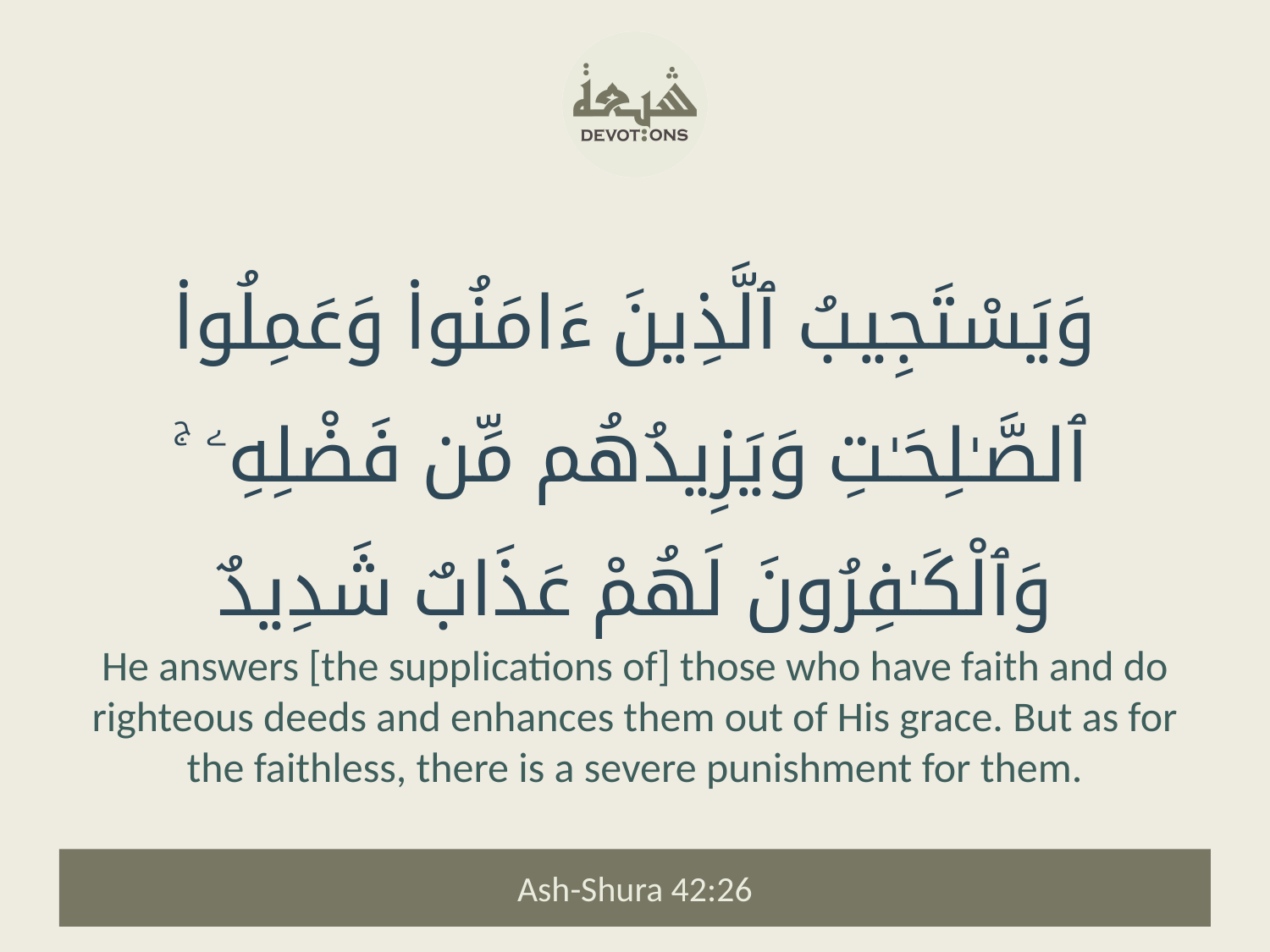

وَيَسْتَجِيبُ ٱلَّذِينَ ءَامَنُوا۟ وَعَمِلُوا۟ ٱلصَّـٰلِحَـٰتِ وَيَزِيدُهُم مِّن فَضْلِهِۦ ۚ وَٱلْكَـٰفِرُونَ لَهُمْ عَذَابٌ شَدِيدٌ
He answers [the supplications of] those who have faith and do righteous deeds and enhances them out of His grace. But as for the faithless, there is a severe punishment for them.
Ash-Shura 42:26